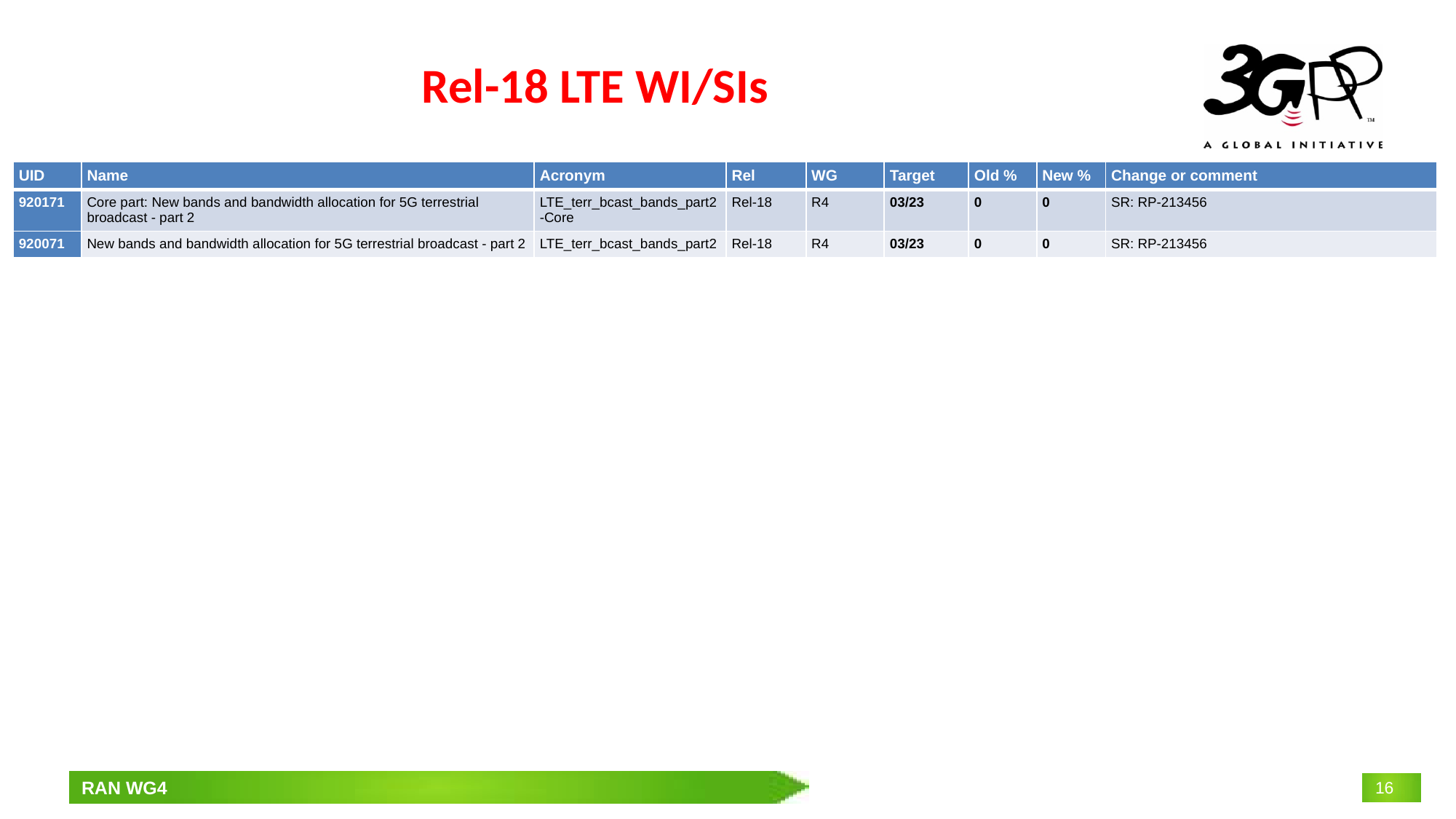

# Rel-18 LTE WI/SIs
| UID | Name | Acronym | Rel | WG | Target | Old % | New % | Change or comment |
| --- | --- | --- | --- | --- | --- | --- | --- | --- |
| 920171 | Core part: New bands and bandwidth allocation for 5G terrestrial broadcast - part 2 | LTE\_terr\_bcast\_bands\_part2-Core | Rel-18 | R4 | 03/23 | 0 | 0 | SR: RP-213456 |
| 920071 | New bands and bandwidth allocation for 5G terrestrial broadcast - part 2 | LTE\_terr\_bcast\_bands\_part2 | Rel-18 | R4 | 03/23 | 0 | 0 | SR: RP-213456 |